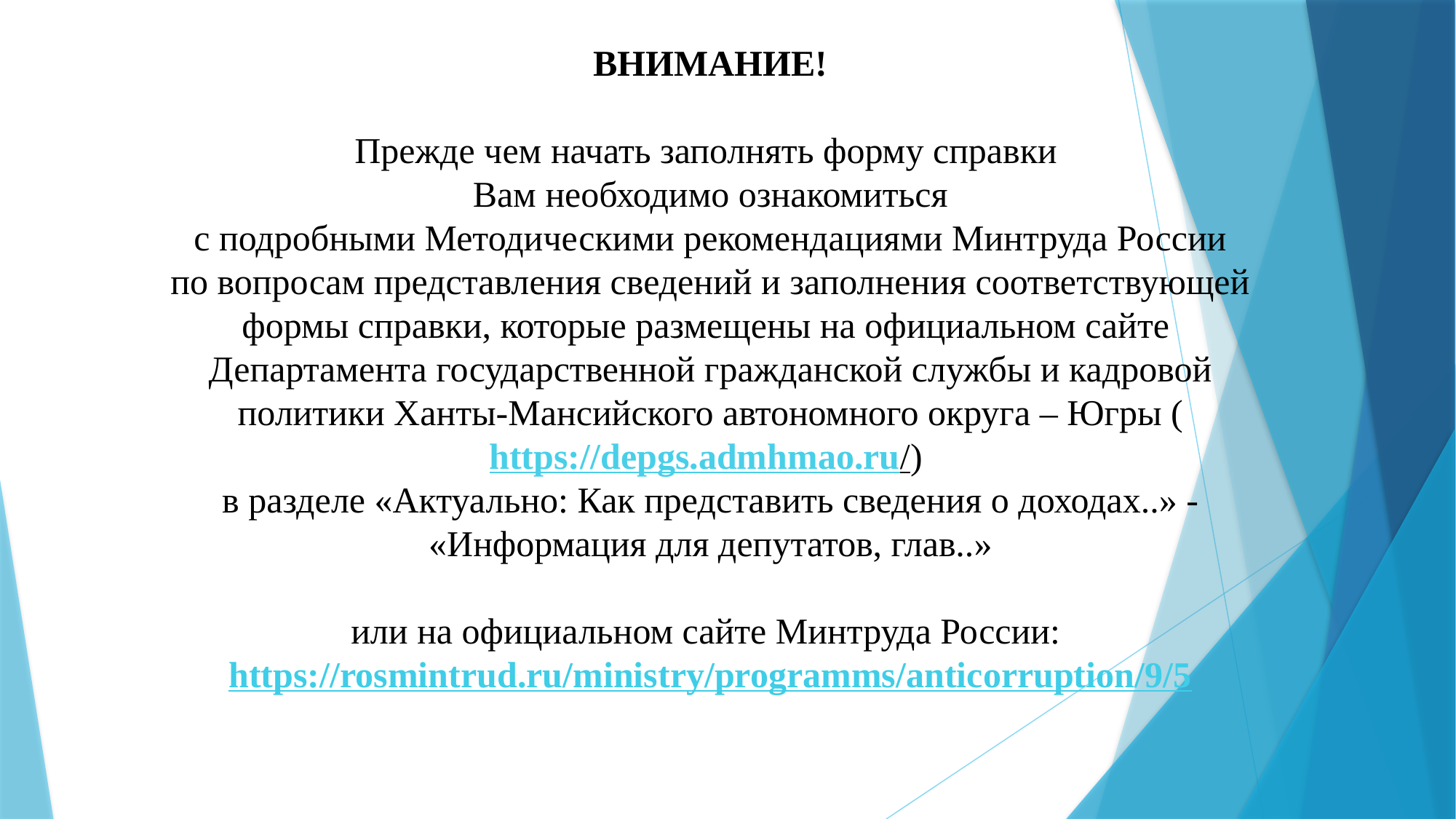

# ВНИМАНИЕ! Прежде чем начать заполнять форму справки Вам необходимо ознакомиться с подробными Методическими рекомендациями Минтруда России по вопросам представления сведений и заполнения соответствующей формы справки, которые размещены на официальном сайте Департамента государственной гражданской службы и кадровой политики Ханты-Мансийского автономного округа – Югры (https://depgs.admhmao.ru/) в разделе «Актуально: Как представить сведения о доходах..» - «Информация для депутатов, глав..» или на официальном сайте Минтруда России: https://rosmintrud.ru/ministry/programms/anticorruption/9/5